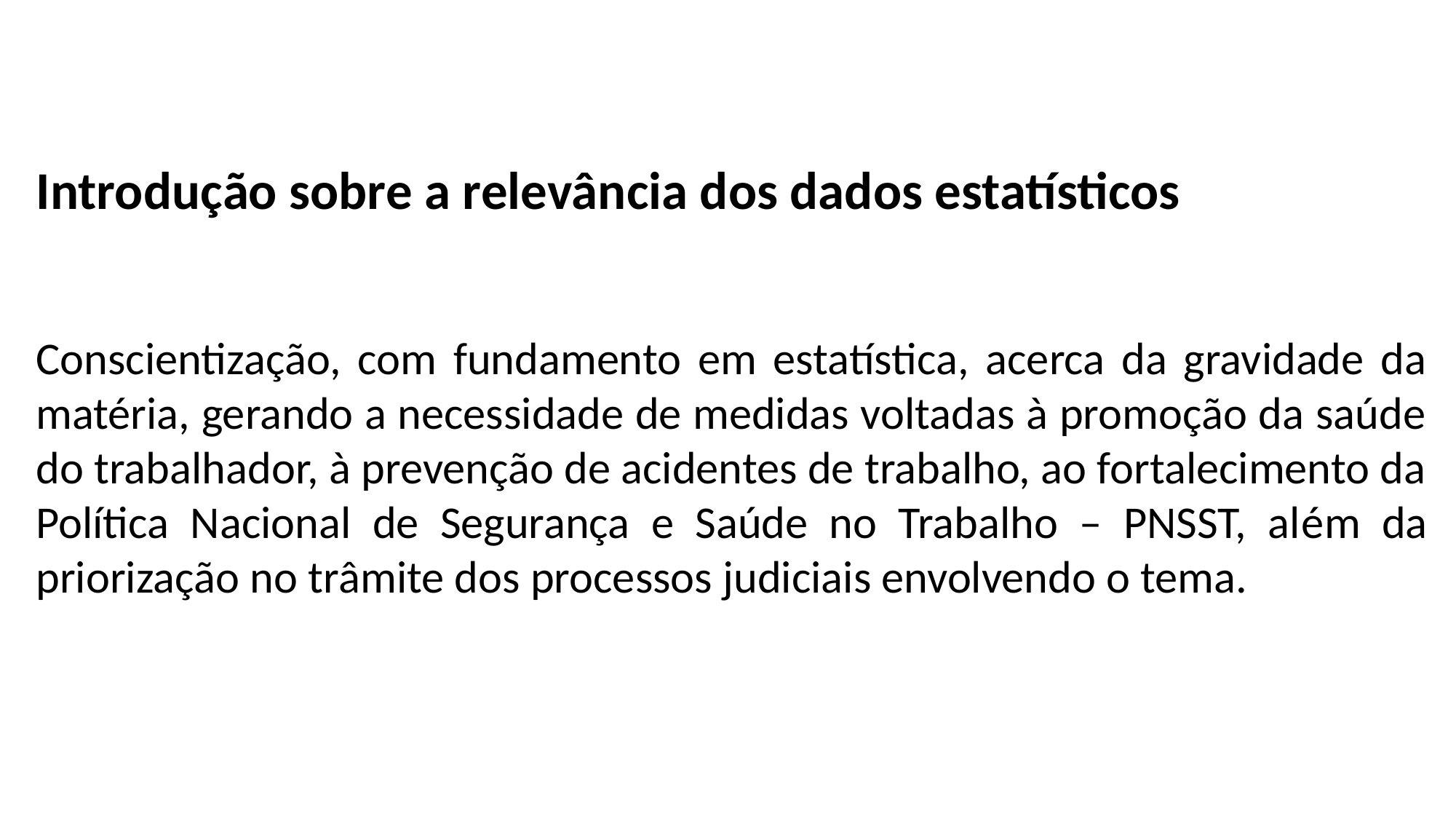

Introdução sobre a relevância dos dados estatísticos

Conscientização, com fundamento em estatística, acerca da gravidade da matéria, gerando a necessidade de medidas voltadas à promoção da saúde do trabalhador, à prevenção de acidentes de trabalho, ao fortalecimento da Política Nacional de Segurança e Saúde no Trabalho – PNSST, além da priorização no trâmite dos processos judiciais envolvendo o tema.